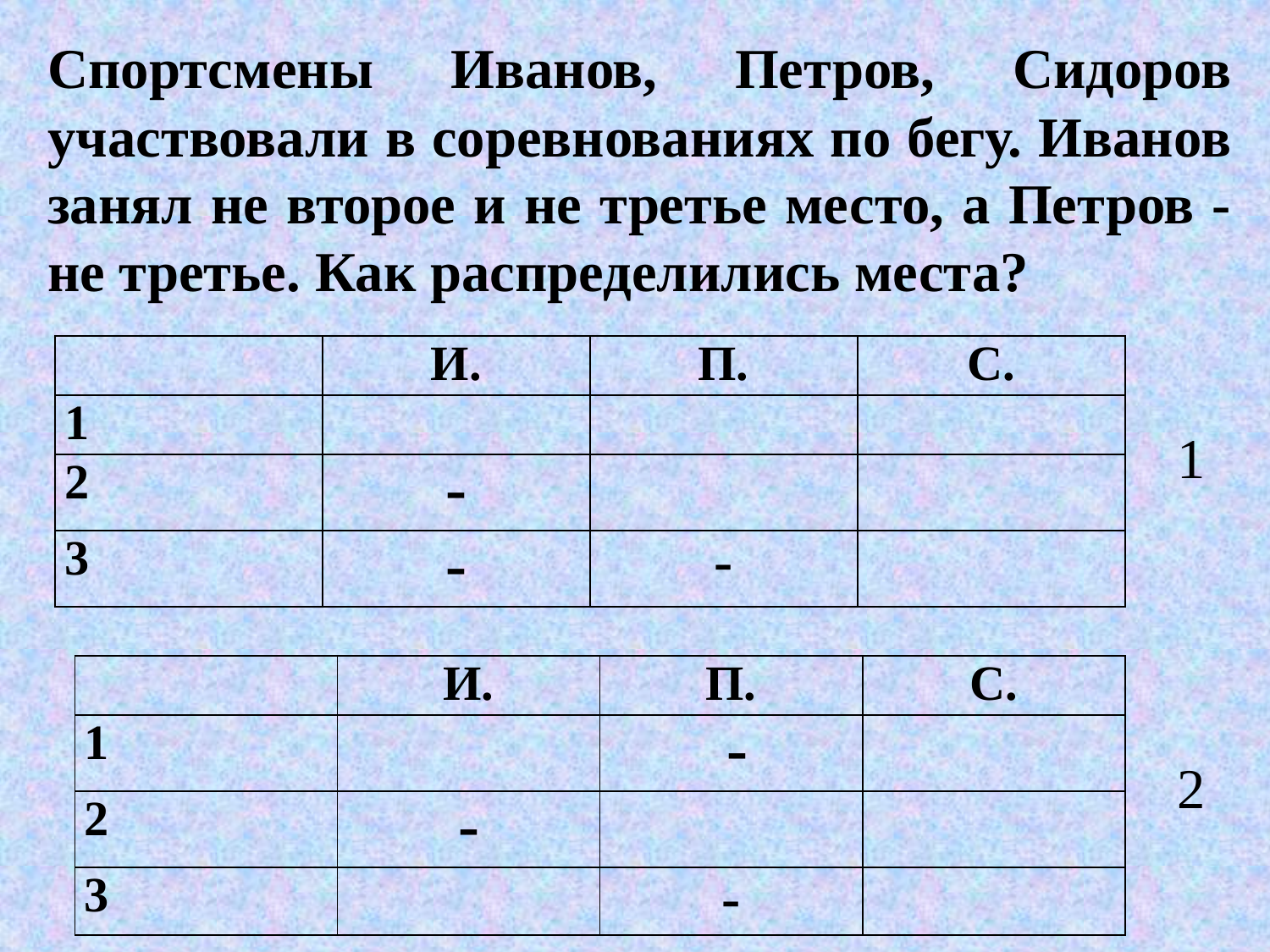

Спортсмены Иванов, Петров, Сидоров участвовали в соревнованиях по бегу. Иванов занял не второе и не третье место, а Петров - не третье. Как распределились места?
|  | И. | П. | С. |
| --- | --- | --- | --- |
| 1 |  |  |  |
| 2 | - |  |  |
| 3 | - | - |  |
1
|  | И. | П. | С. |
| --- | --- | --- | --- |
| 1 |  | - |  |
| 2 | - |  |  |
| 3 |  | - |  |
2